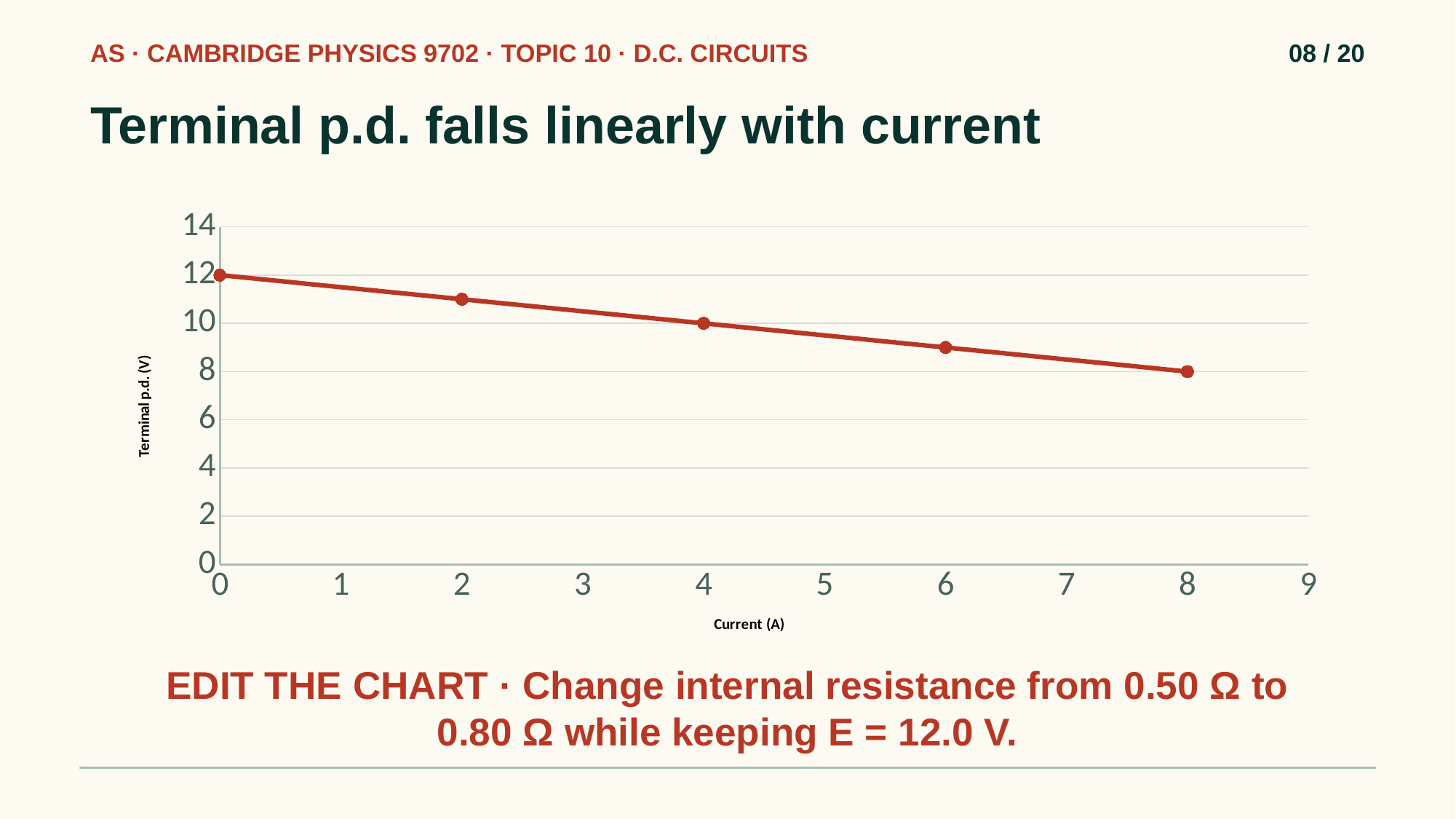

AS · CAMBRIDGE PHYSICS 9702 · TOPIC 10 · D.C. CIRCUITS
08 / 20
Terminal p.d. falls linearly with current

### Chart

| Category |  |
|---|---|
EDIT THE CHART · Change internal resistance from 0.50 Ω to 0.80 Ω while keeping E = 12.0 V.